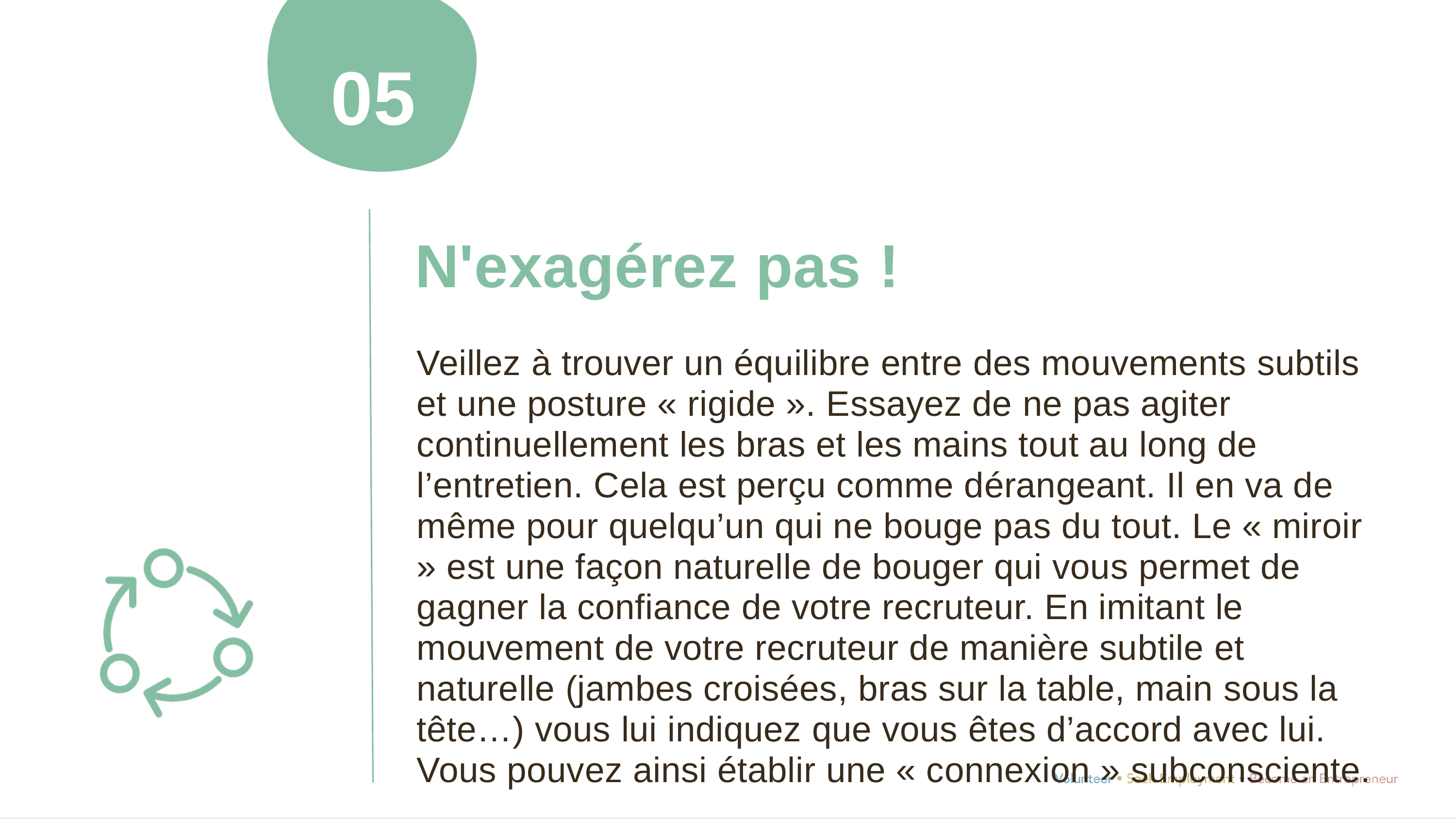

05
N'exagérez pas !

Veillez à trouver un équilibre entre des mouvements subtils et une posture « rigide ». Essayez de ne pas agiter continuellement les bras et les mains tout au long de l’entretien. Cela est perçu comme dérangeant. Il en va de même pour quelqu’un qui ne bouge pas du tout. Le « miroir » est une façon naturelle de bouger qui vous permet de gagner la confiance de votre recruteur. En imitant le mouvement de votre recruteur de manière subtile et naturelle (jambes croisées, bras sur la table, main sous la tête…) vous lui indiquez que vous êtes d’accord avec lui. Vous pouvez ainsi établir une « connexion » subconsciente.